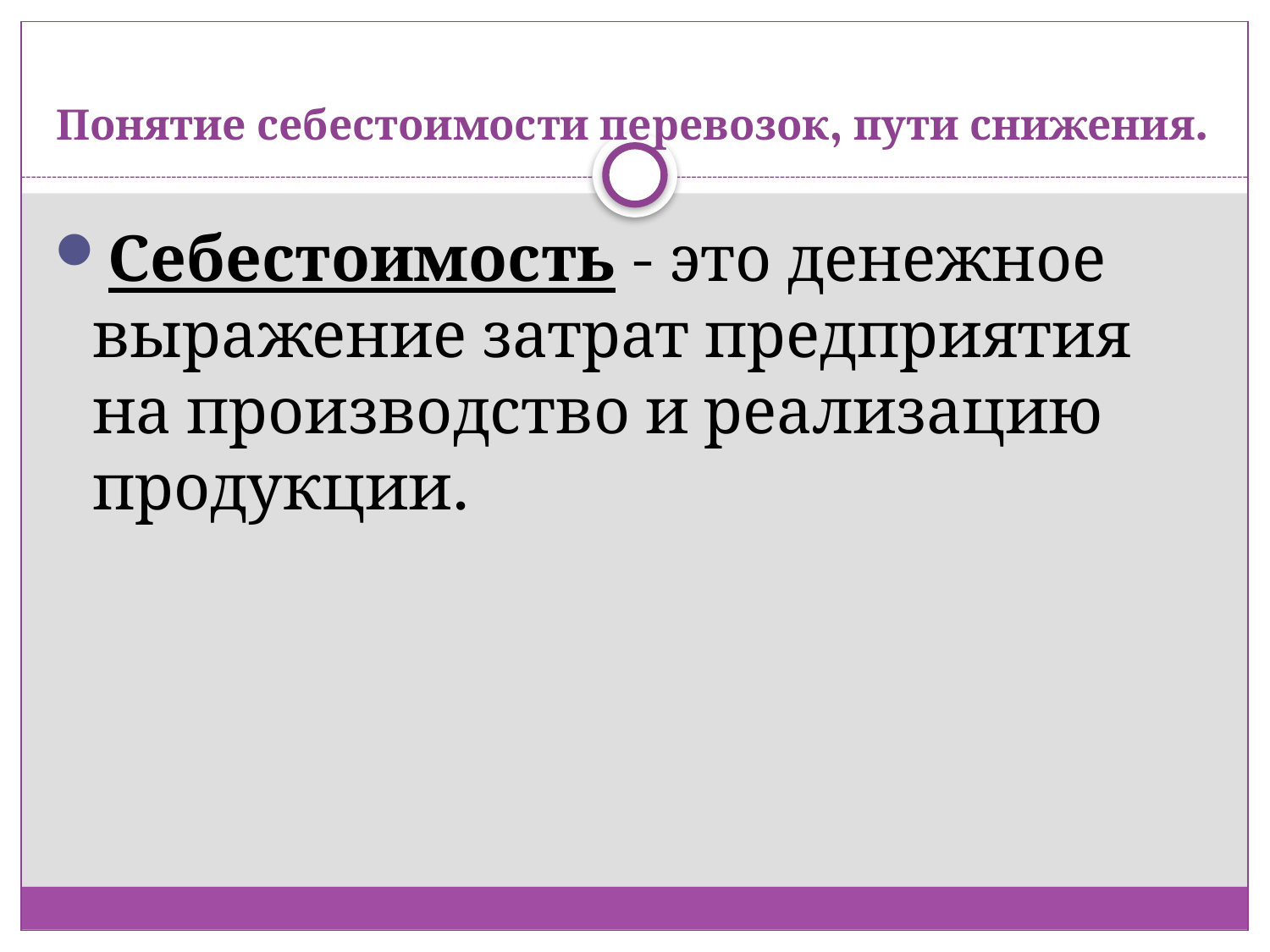

# Понятие себестоимости перевозок, пути снижения.
Себестоимость - это денежное выражение затрат предприятия на производство и реализацию продукции.